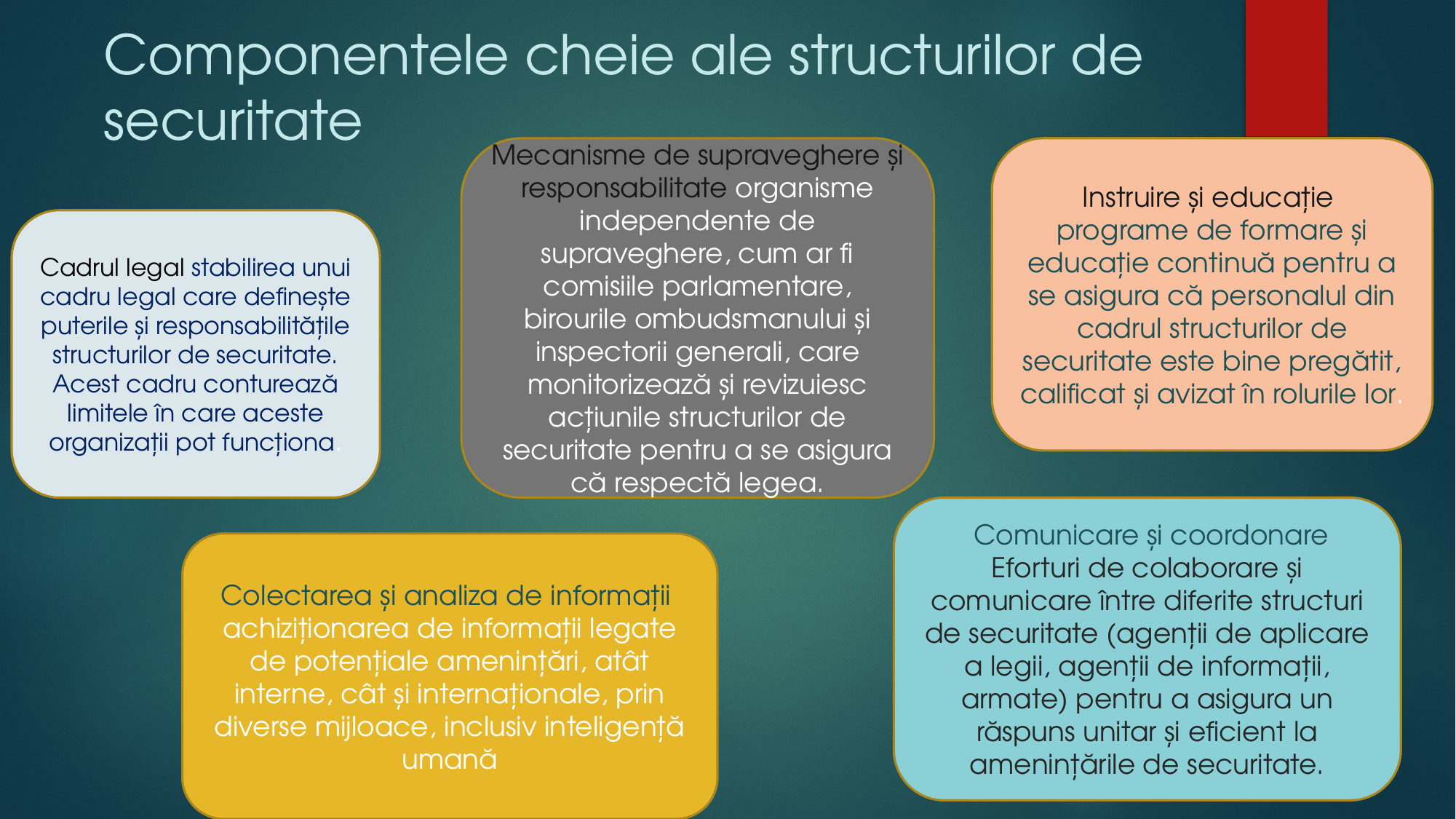

# Componentele cheie ale structurilor de securitate
Mecanisme de supraveghere și responsabilitate organisme independente de supraveghere, cum ar fi comisiile parlamentare, birourile ombudsmanului și inspectorii generali, care monitorizează și revizuiesc acțiunile structurilor de securitate pentru a se asigura că respectă legea.
Instruire și educație  programe de formare și educație continuă pentru a se asigura că personalul din cadrul structurilor de securitate este bine pregătit, calificat și avizat în rolurile lor.
Cadrul legal stabilirea unui cadru legal care definește puterile și responsabilitățile structurilor de securitate. Acest cadru conturează limitele în care aceste organizații pot funcționa.
  Comunicare și coordonare  Eforturi de colaborare și comunicare între diferite structuri de securitate (agenții de aplicare a legii, agenții de informații, armate) pentru a asigura un răspuns unitar și eficient la amenințările de securitate.
  Colectarea și analiza de informații    achiziționarea de informații legate de potențiale amenințări, atât interne, cât și internaționale, prin diverse mijloace, inclusiv inteligență umană